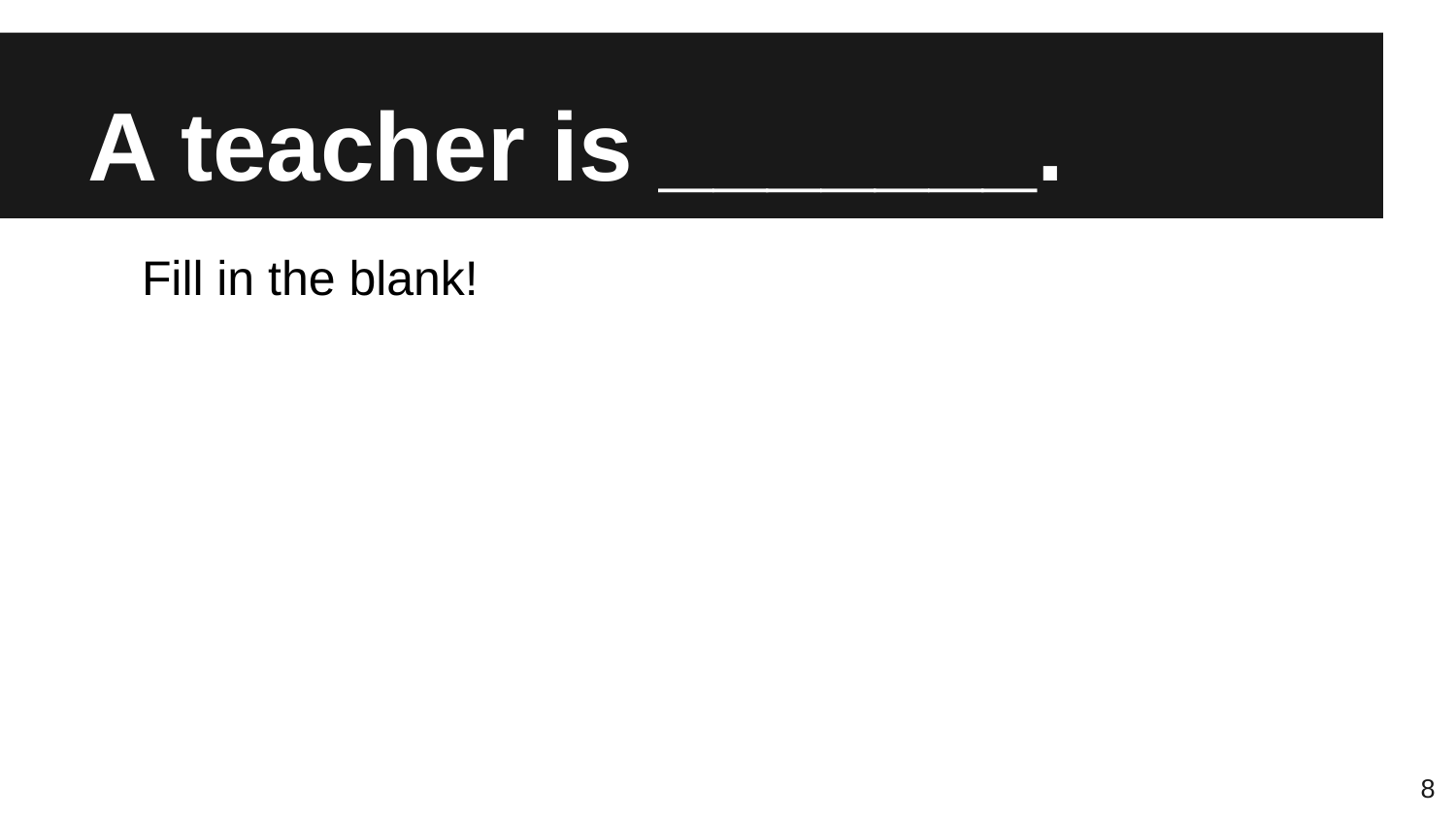

# A teacher is _______.
Fill in the blank!
8